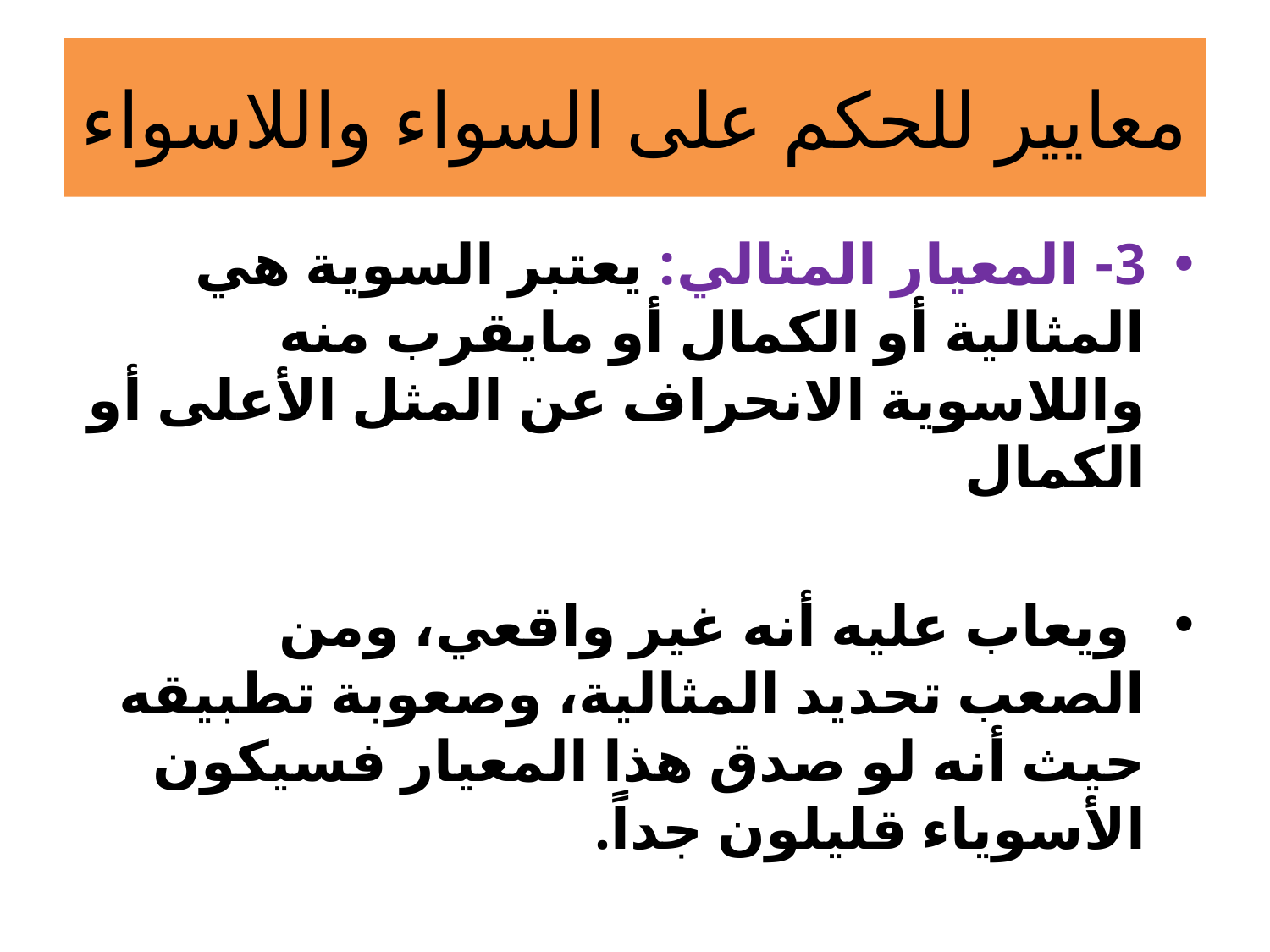

# معايير للحكم على السواء واللاسواء
3- المعيار المثالي: يعتبر السوية هي المثالية أو الكمال أو مايقرب منه واللاسوية الانحراف عن المثل الأعلى أو الكمال

 ويعاب عليه أنه غير واقعي، ومن الصعب تحديد المثالية، وصعوبة تطبيقه حيث أنه لو صدق هذا المعيار فسيكون الأسوياء قليلون جداً.